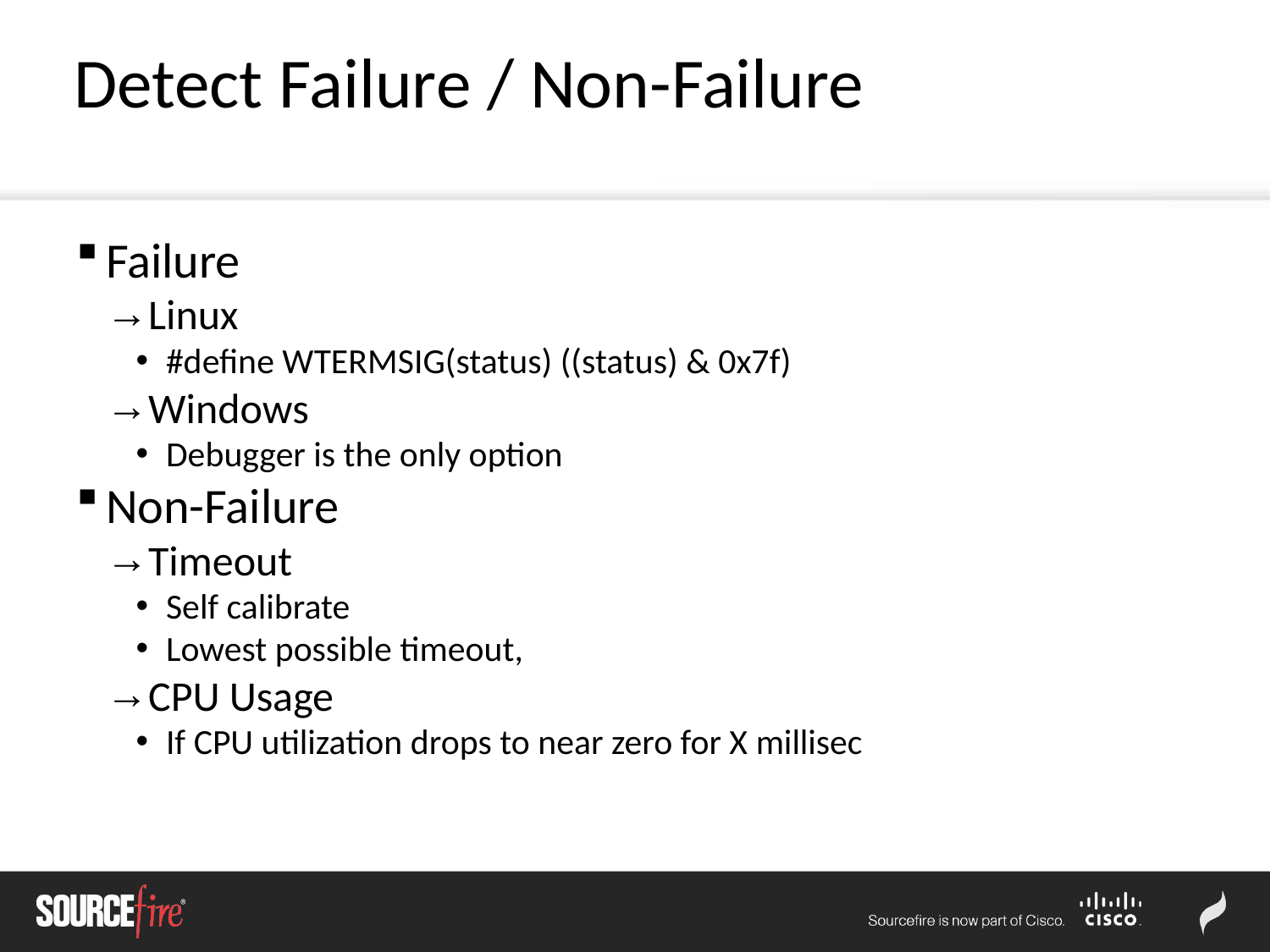

Detect Failure / Non-Failure
Failure
Linux
#define WTERMSIG(status) ((status) & 0x7f)
Windows
Debugger is the only option
Non-Failure
Timeout
Self calibrate
Lowest possible timeout,
CPU Usage
If CPU utilization drops to near zero for X millisec